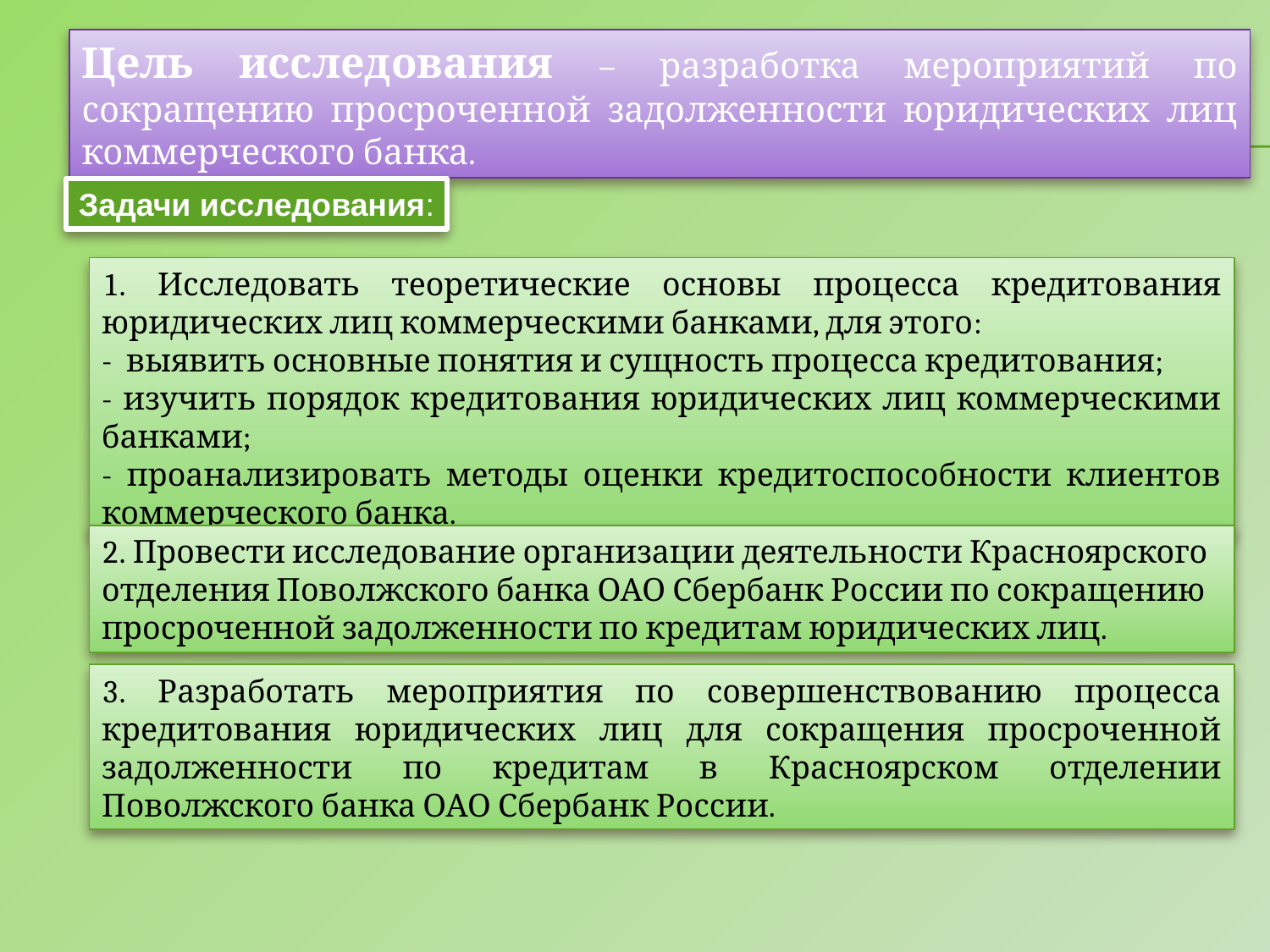

Цель исследования – разработка мероприятий по сокращению просроченной задолженности юридических лиц коммерческого банка.
Задачи исследования:
1. Исследовать теоретические основы процесса кредитования юридических лиц коммерческими банками, для этого:
-  выявить основные понятия и сущность процесса кредитования;
- изучить порядок кредитования юридических лиц коммерческими банками;
- проанализировать методы оценки кредитоспособности клиентов коммерческого банка.
2. Провести исследование организации деятельности Красноярского отделения Поволжского банка ОАО Сбербанк России по сокращению просроченной задолженности по кредитам юридических лиц.
3. Разработать мероприятия по совершенствованию процесса кредитования юридических лиц для сокращения просроченной задолженности по кредитам в Красноярском отделении Поволжского банка ОАО Сбербанк России.